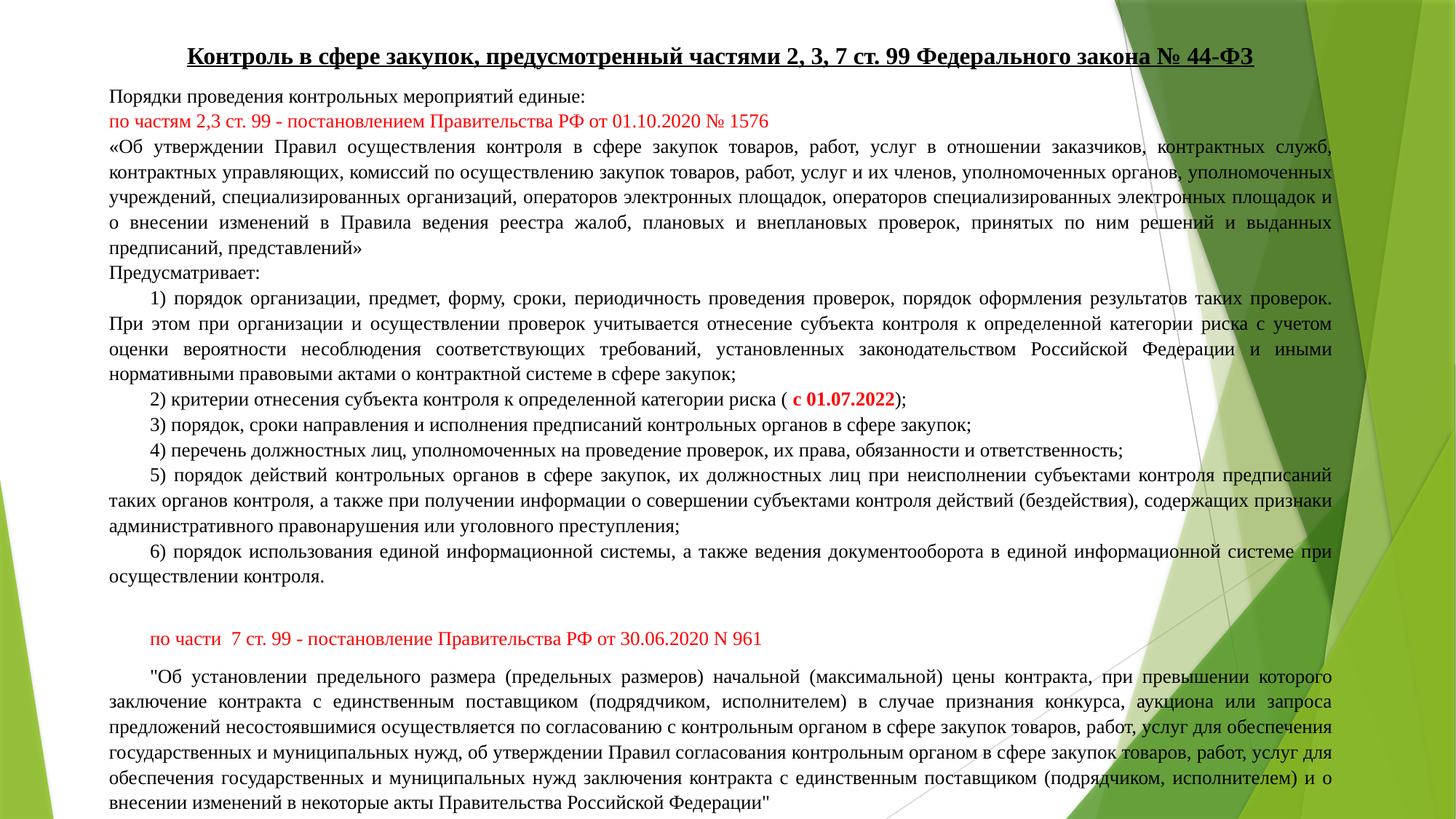

Контроль в сфере закупок, предусмотренный частями 2, 3, 7 ст. 99 Федерального закона № 44-ФЗ
Порядки проведения контрольных мероприятий единые:
по частям 2,3 ст. 99 - постановлением Правительства РФ от 01.10.2020 № 1576
«Об утверждении Правил осуществления контроля в сфере закупок товаров, работ, услуг в отношении заказчиков, контрактных служб, контрактных управляющих, комиссий по осуществлению закупок товаров, работ, услуг и их членов, уполномоченных органов, уполномоченных учреждений, специализированных организаций, операторов электронных площадок, операторов специализированных электронных площадок и о внесении изменений в Правила ведения реестра жалоб, плановых и внеплановых проверок, принятых по ним решений и выданных предписаний, представлений»
Предусматривает:
1) порядок организации, предмет, форму, сроки, периодичность проведения проверок, порядок оформления результатов таких проверок. При этом при организации и осуществлении проверок учитывается отнесение субъекта контроля к определенной категории риска с учетом оценки вероятности несоблюдения соответствующих требований, установленных законодательством Российской Федерации и иными нормативными правовыми актами о контрактной системе в сфере закупок;
2) критерии отнесения субъекта контроля к определенной категории риска ( с 01.07.2022);
3) порядок, сроки направления и исполнения предписаний контрольных органов в сфере закупок;
4) перечень должностных лиц, уполномоченных на проведение проверок, их права, обязанности и ответственность;
5) порядок действий контрольных органов в сфере закупок, их должностных лиц при неисполнении субъектами контроля предписаний таких органов контроля, а также при получении информации о совершении субъектами контроля действий (бездействия), содержащих признаки административного правонарушения или уголовного преступления;
6) порядок использования единой информационной системы, а также ведения документооборота в единой информационной системе при осуществлении контроля.

по части  7 ст. 99 - постановление Правительства РФ от 30.06.2020 N 961
"Об установлении предельного размера (предельных размеров) начальной (максимальной) цены контракта, при превышении которого заключение контракта с единственным поставщиком (подрядчиком, исполнителем) в случае признания конкурса, аукциона или запроса предложений несостоявшимися осуществляется по согласованию с контрольным органом в сфере закупок товаров, работ, услуг для обеспечения государственных и муниципальных нужд, об утверждении Правил согласования контрольным органом в сфере закупок товаров, работ, услуг для обеспечения государственных и муниципальных нужд заключения контракта с единственным поставщиком (подрядчиком, исполнителем) и о внесении изменений в некоторые акты Правительства Российской Федерации"